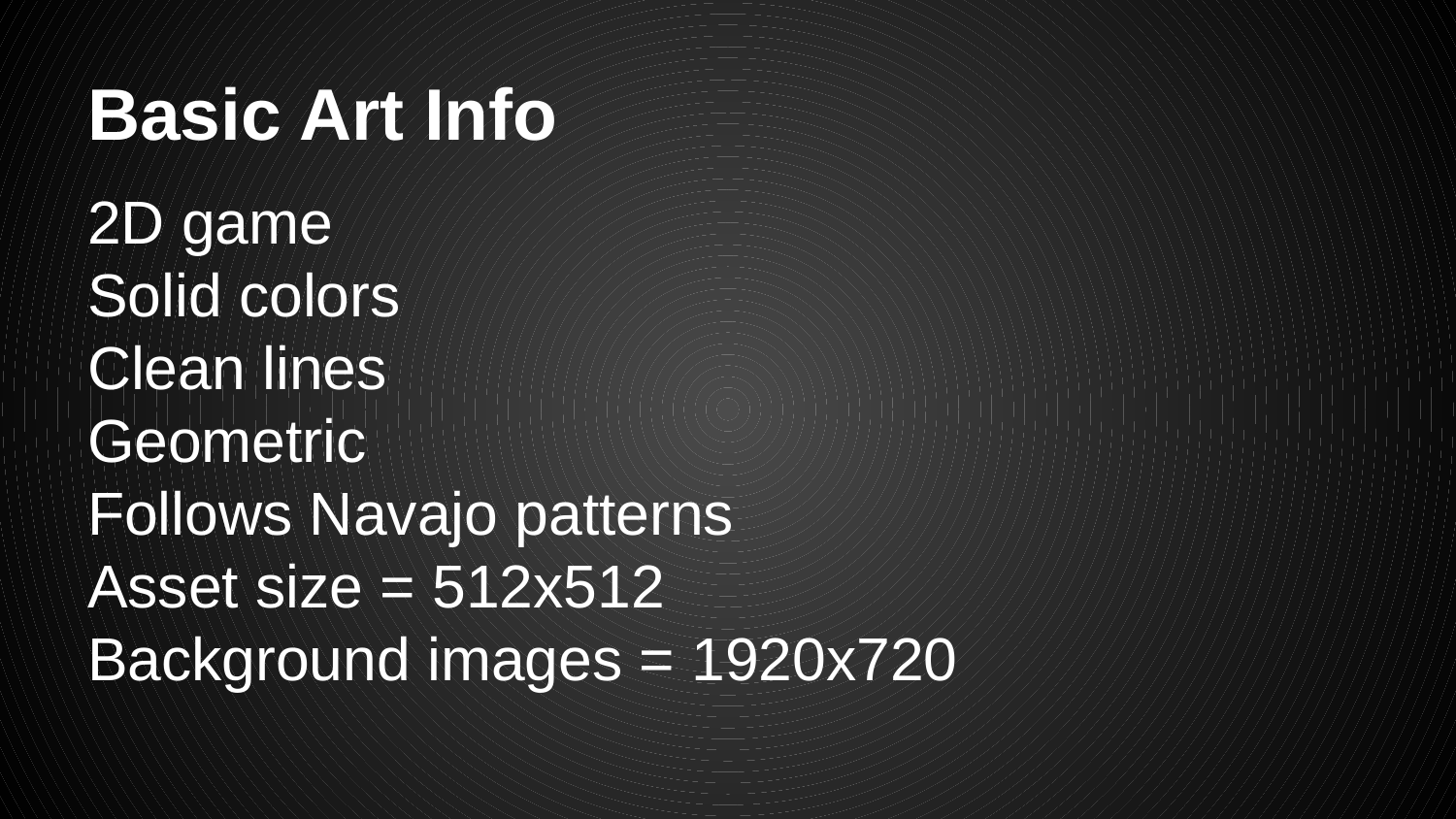

# Basic Art Info
2D game
Solid colors
Clean lines
Geometric
Follows Navajo patterns
Asset size = 512x512
Background images = 1920x720